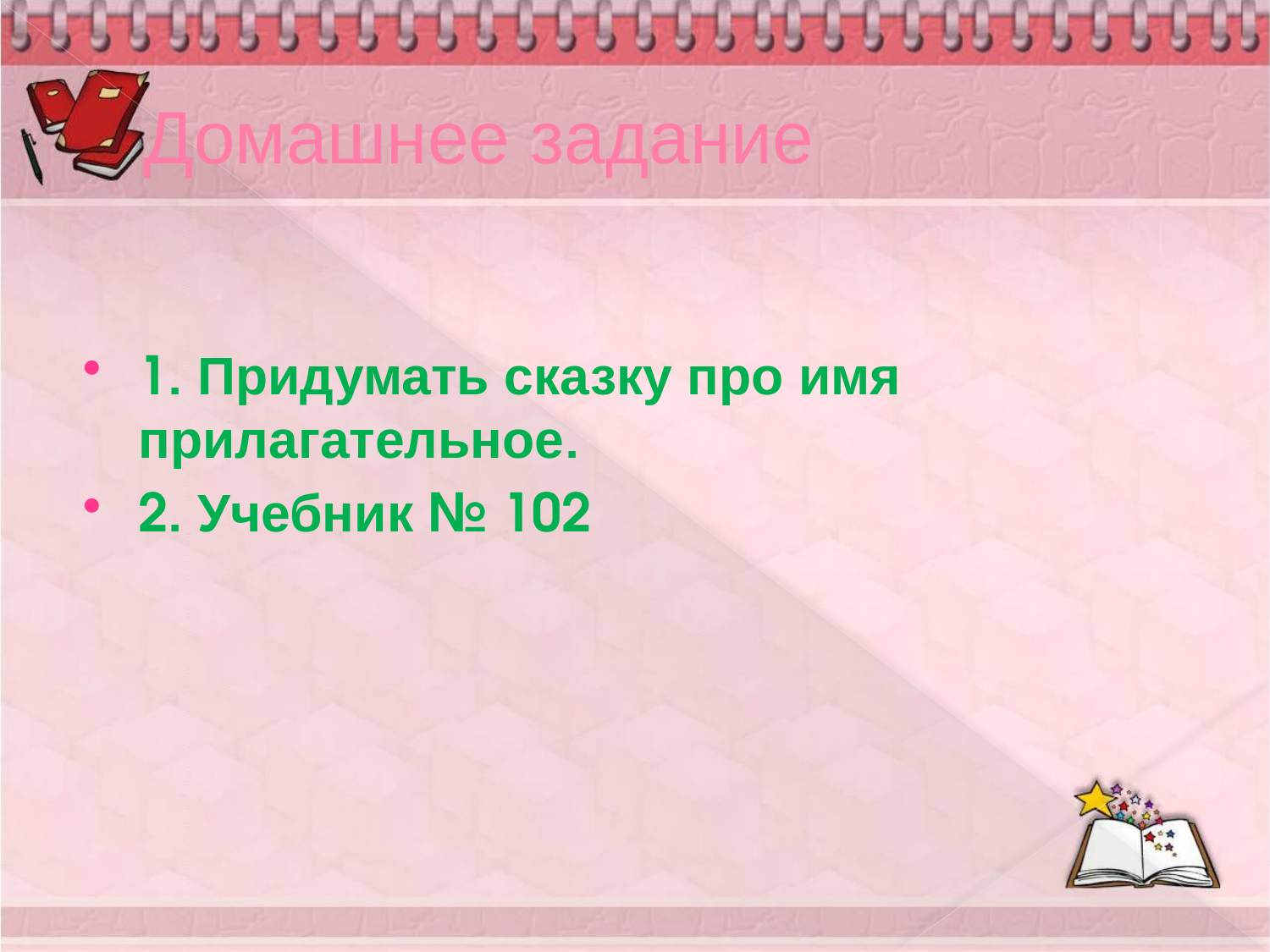

# Домашнее задание

1. Придумать сказку про имя прилагательное.
2. Учебник № 102